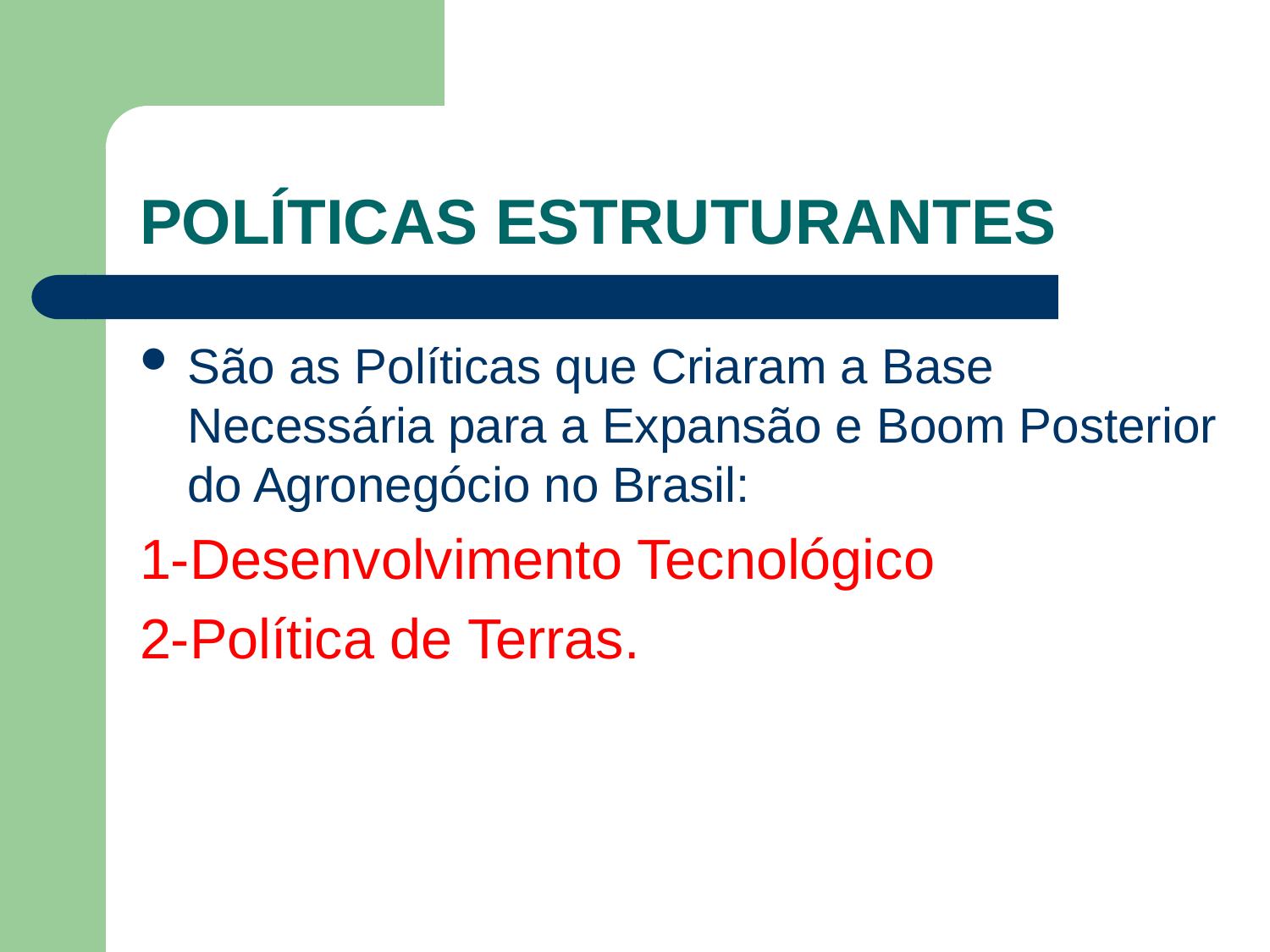

# POLÍTICAS ESTRUTURANTES
São as Políticas que Criaram a Base Necessária para a Expansão e Boom Posterior do Agronegócio no Brasil:
1-Desenvolvimento Tecnológico
2-Política de Terras.